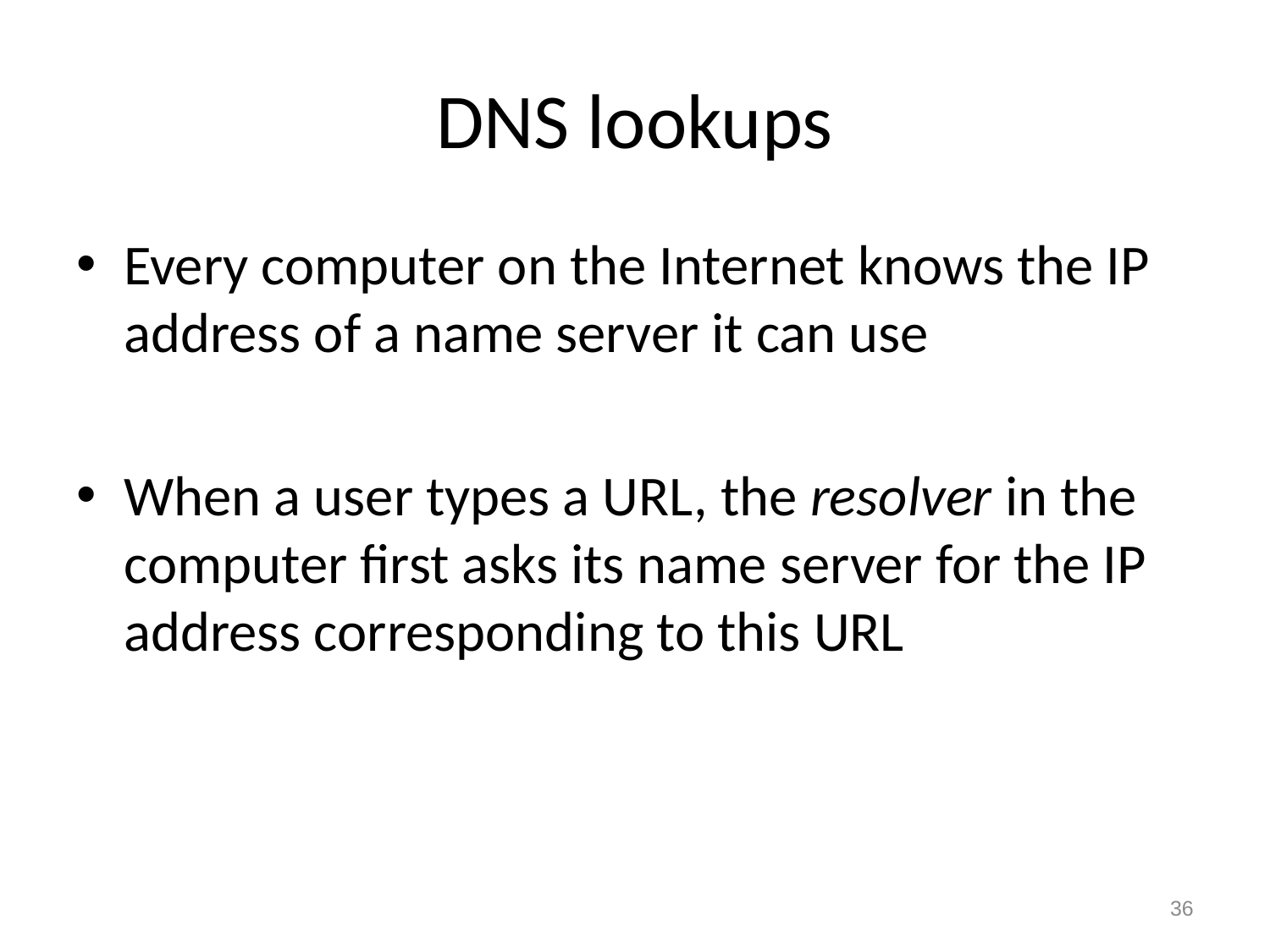

# DNS lookups
Every computer on the Internet knows the IP address of a name server it can use

When a user types a URL, the resolver in the computer first asks its name server for the IP address corresponding to this URL

36